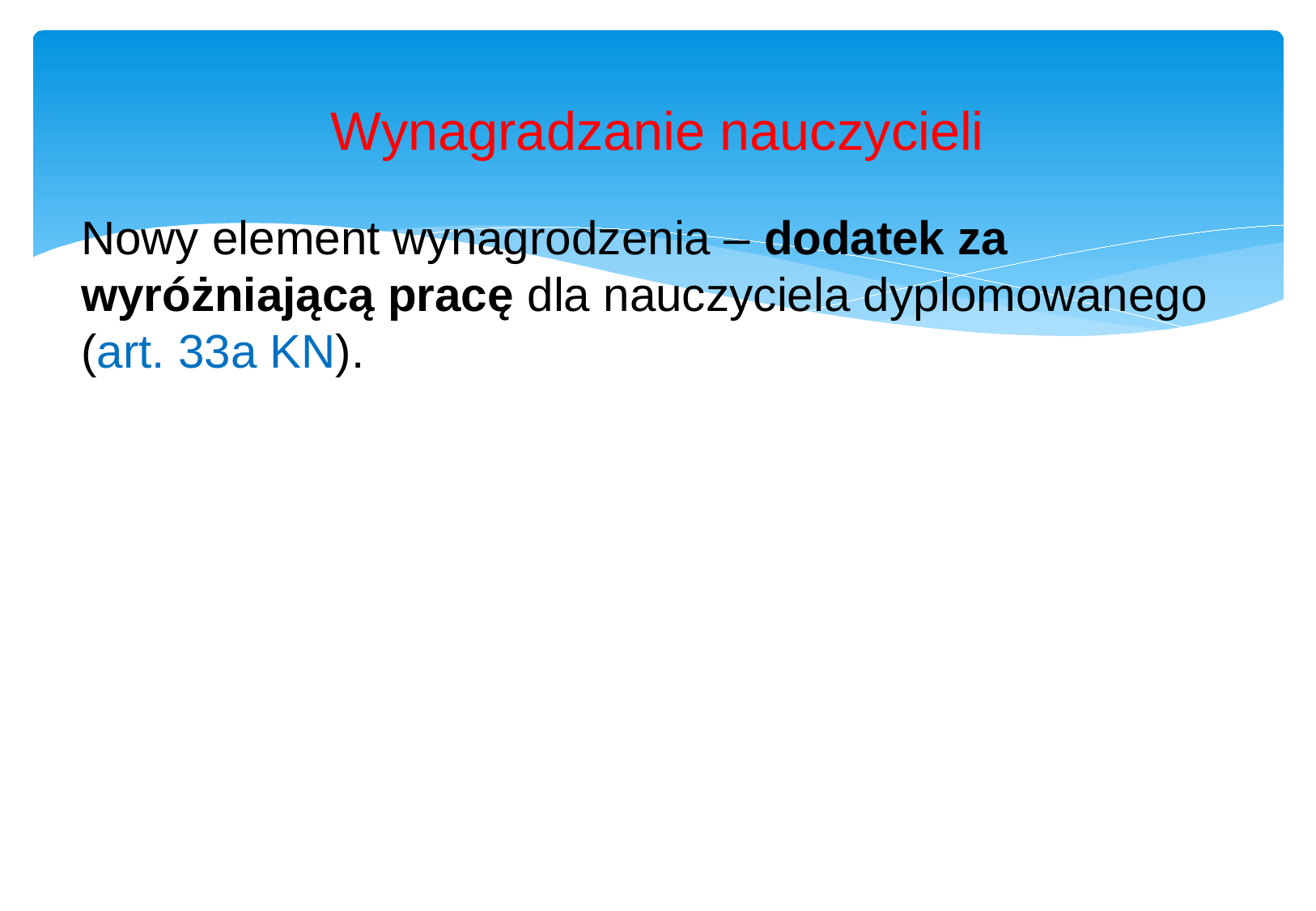

# Wynagradzanie nauczycieli

Nowy element wynagrodzenia – dodatek za wyróżniającą pracę dla nauczyciela dyplomowanego (art. 33a KN).